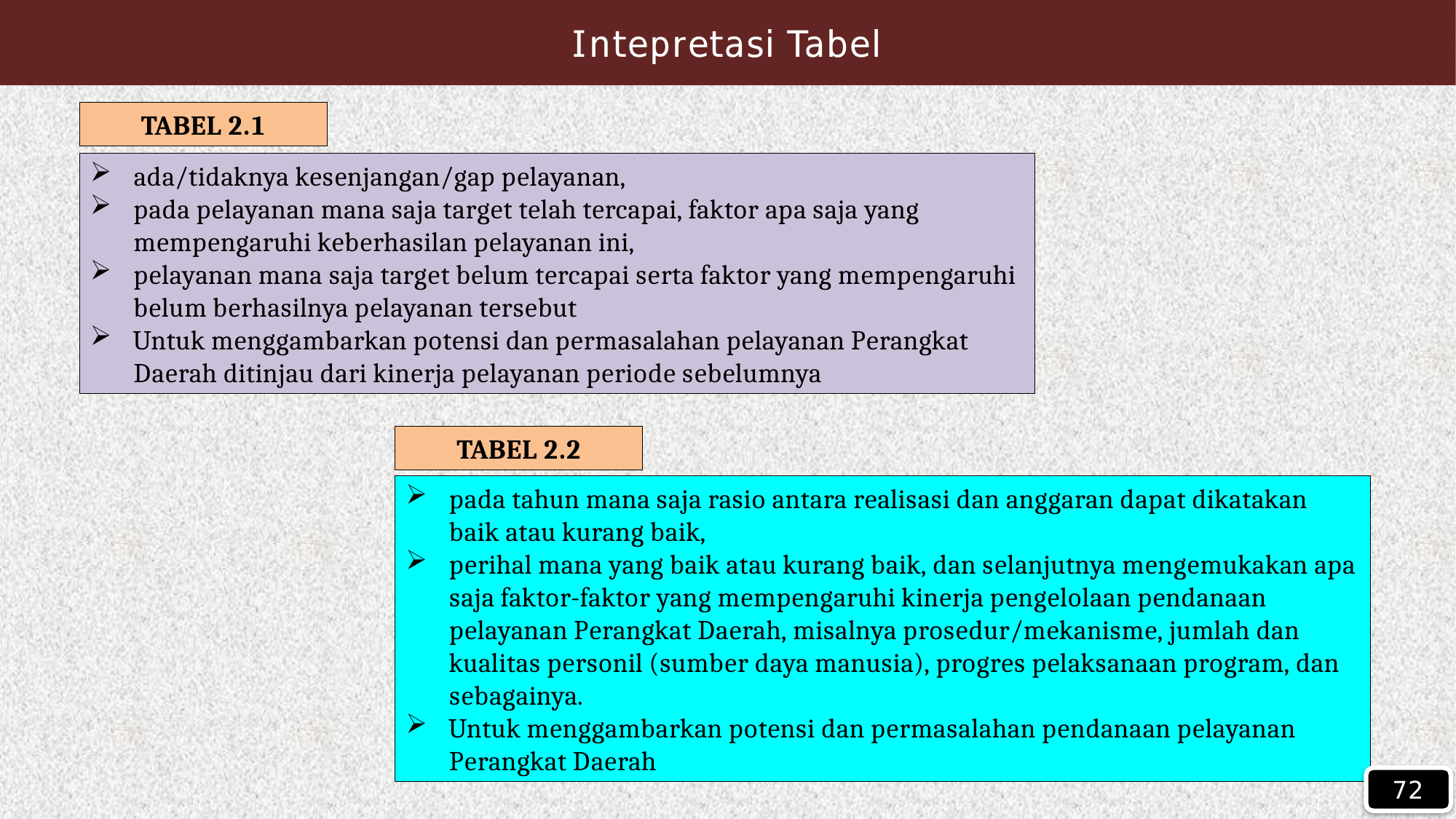

Intepretasi Tabel
TABEL 2.1
ada/tidaknya kesenjangan/gap pelayanan,
pada pelayanan mana saja target telah tercapai, faktor apa saja yang mempengaruhi keberhasilan pelayanan ini,
pelayanan mana saja target belum tercapai serta faktor yang mempengaruhi belum berhasilnya pelayanan tersebut
Untuk menggambarkan potensi dan permasalahan pelayanan Perangkat Daerah ditinjau dari kinerja pelayanan periode sebelumnya
TABEL 2.2
pada tahun mana saja rasio antara realisasi dan anggaran dapat dikatakan baik atau kurang baik,
perihal mana yang baik atau kurang baik, dan selanjutnya mengemukakan apa saja faktor-faktor yang mempengaruhi kinerja pengelolaan pendanaan pelayanan Perangkat Daerah, misalnya prosedur/mekanisme, jumlah dan kualitas personil (sumber daya manusia), progres pelaksanaan program, dan sebagainya.
Untuk menggambarkan potensi dan permasalahan pendanaan pelayanan Perangkat Daerah
72